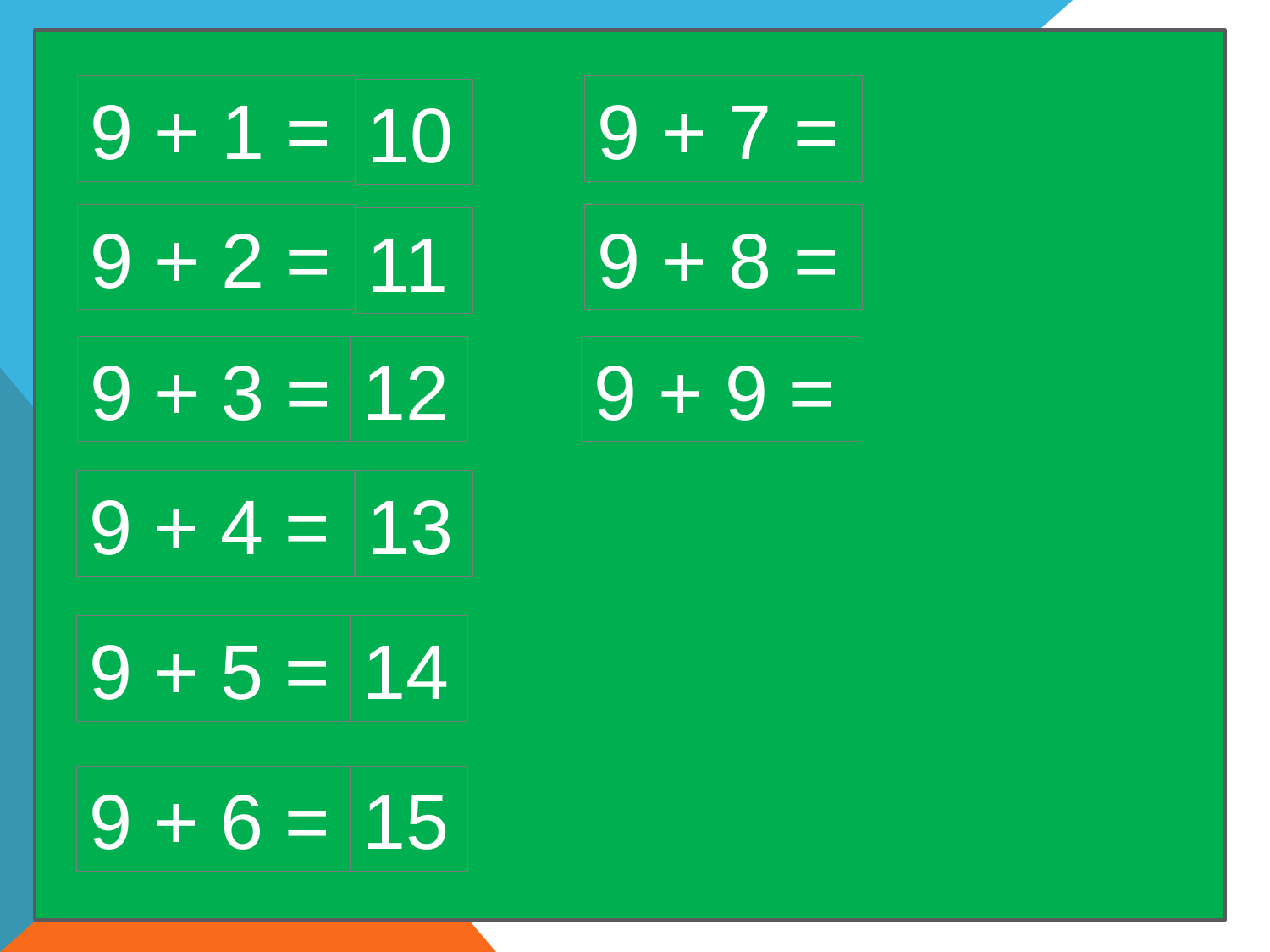

9 + 1 =
9 + 7 =
10
9 + 2 =
9 + 8 =
11
12
9 + 3 =
9 + 9 =
13
9 + 4 =
14
9 + 5 =
15
9 + 6 =